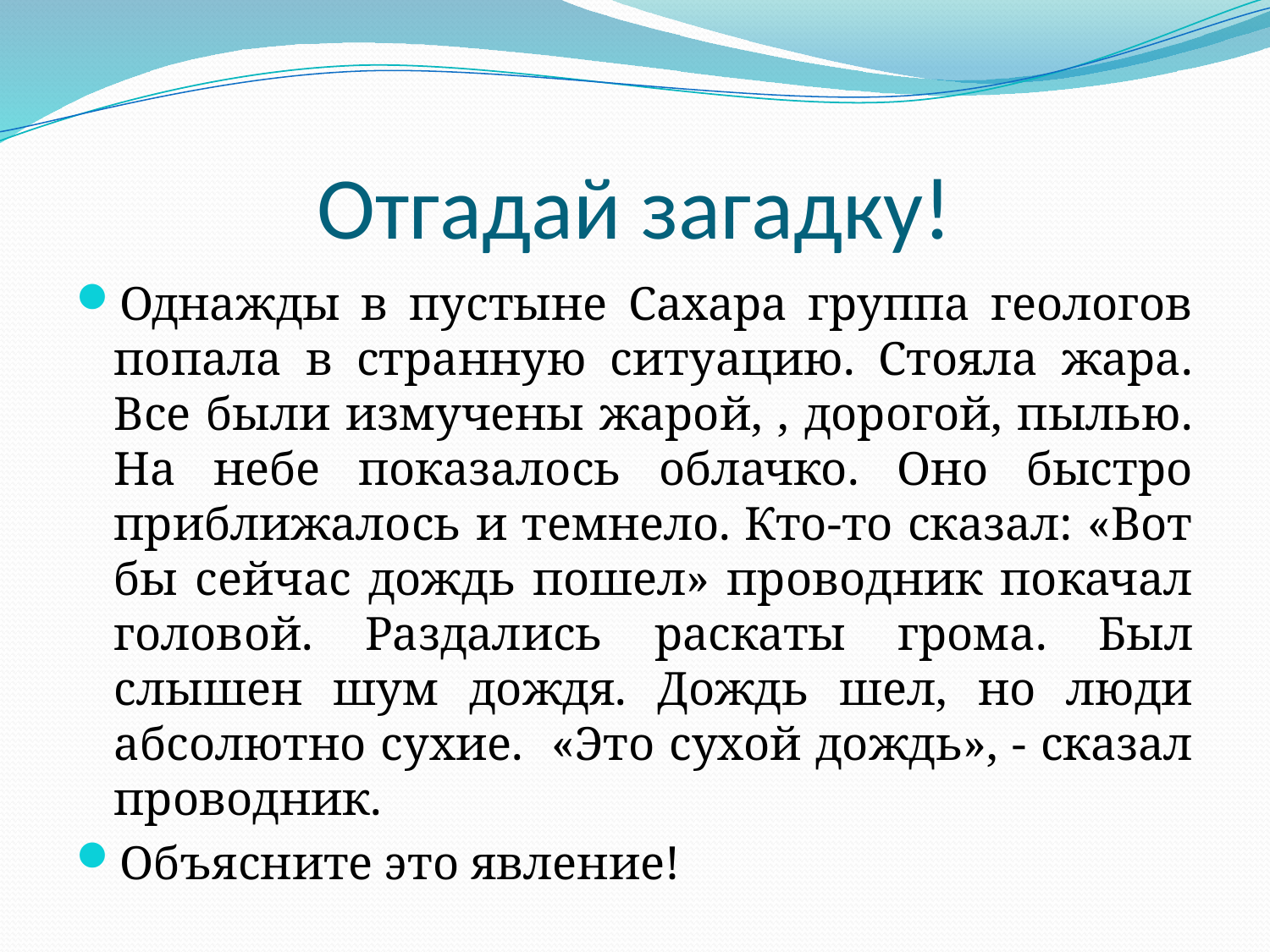

# Отгадай загадку!
Однажды в пустыне Сахара группа геологов попала в странную ситуацию. Стояла жара. Все были измучены жарой, , дорогой, пылью. На небе показалось облачко. Оно быстро приближалось и темнело. Кто-то сказал: «Вот бы сейчас дождь пошел» проводник покачал головой. Раздались раскаты грома. Был слышен шум дождя. Дождь шел, но люди абсолютно сухие.  «Это сухой дождь», - сказал проводник.
Объясните это явление!